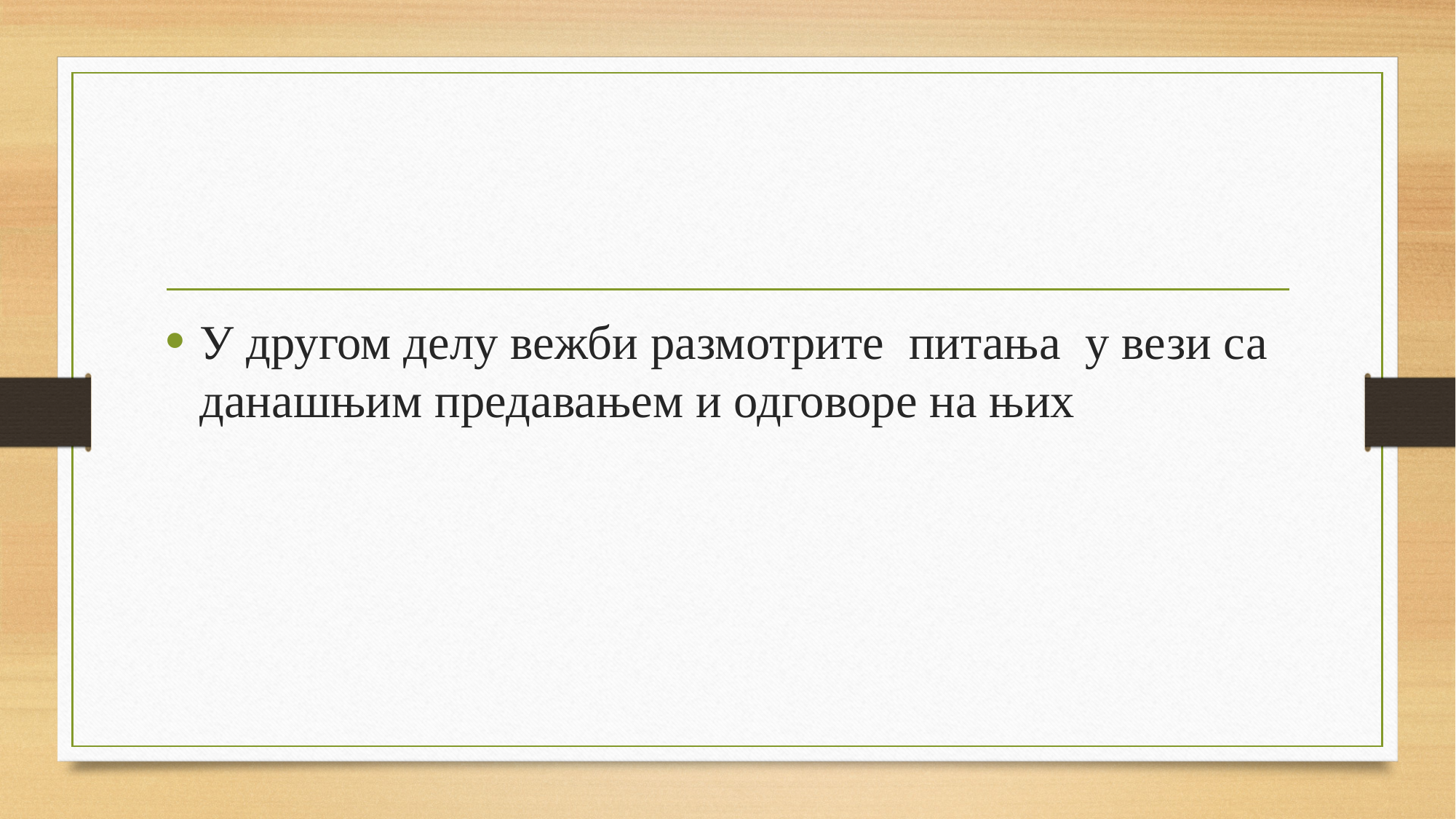

#
У другом делу вежби размотрите  питања  у вези са данашњим предавањем и одговоре на њих